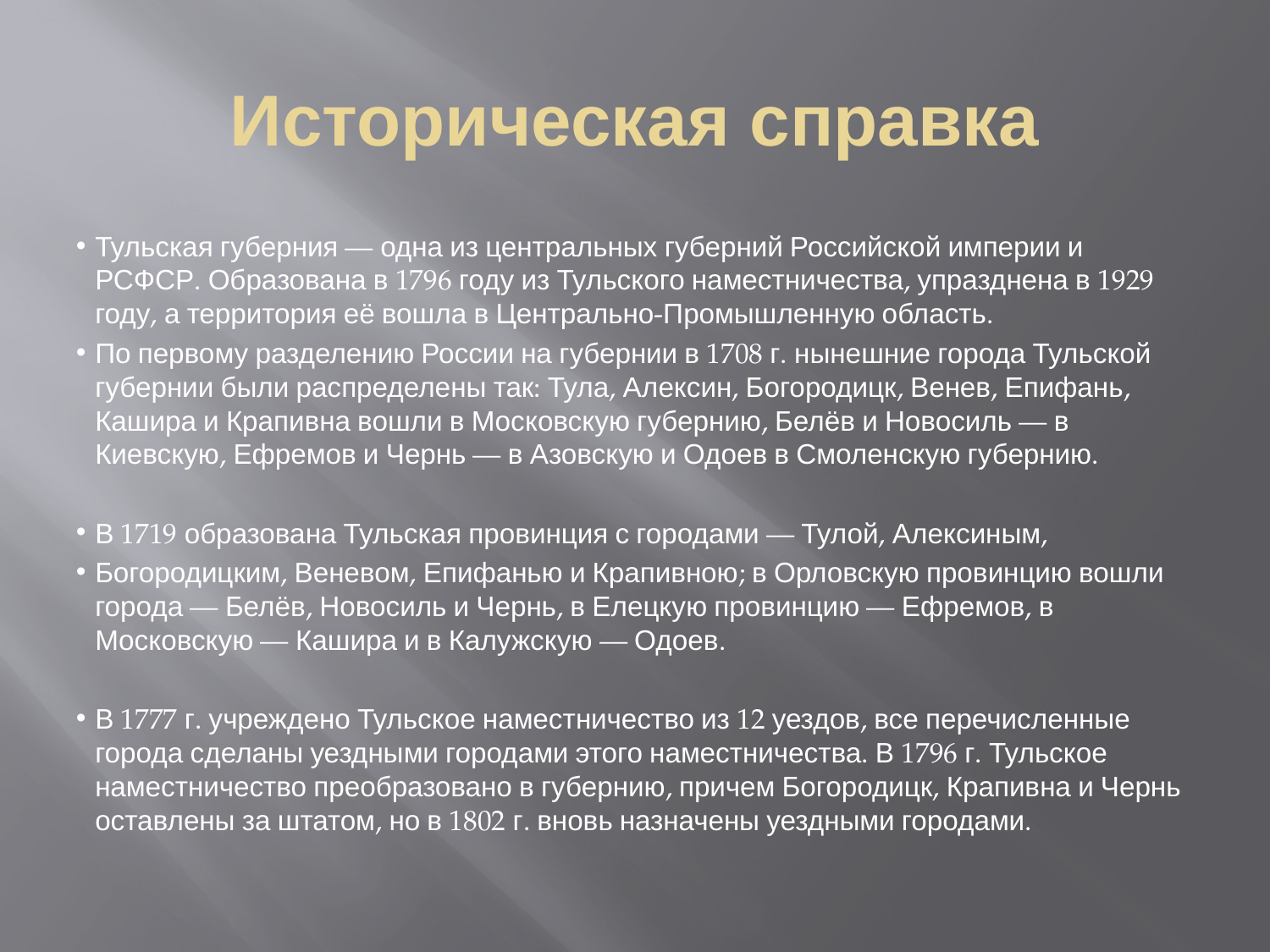

# Историческая справка
Тульская губерния — одна из центральных губерний Российской империи и РСФСР. Образована в 1796 году из Тульского наместничества, упразднена в 1929 году, а территория её вошла в Центрально-Промышленную область.
По первому разделению России на губернии в 1708 г. нынешние города Тульской губернии были распределены так: Тула, Алексин, Богородицк, Венев, Епифань, Кашира и Крапивна вошли в Московскую губернию, Белёв и Новосиль — в Киевскую, Ефремов и Чернь — в Азовскую и Одоев в Смоленскую губернию.

В 1719 образована Тульская провинция с городами — Тулой, Алексиным,
Богородицким, Веневом, Епифанью и Крапивною; в Орловскую провинцию вошли города — Белёв, Новосиль и Чернь, в Елецкую провинцию — Ефремов, в Московскую — Кашира и в Калужскую — Одоев.

В 1777 г. учреждено Тульское наместничество из 12 уездов, все перечисленные города сделаны уездными городами этого наместничества. В 1796 г. Тульское наместничество преобразовано в губернию, причем Богородицк, Крапивна и Чернь оставлены за штатом, но в 1802 г. вновь назначены уездными городами.